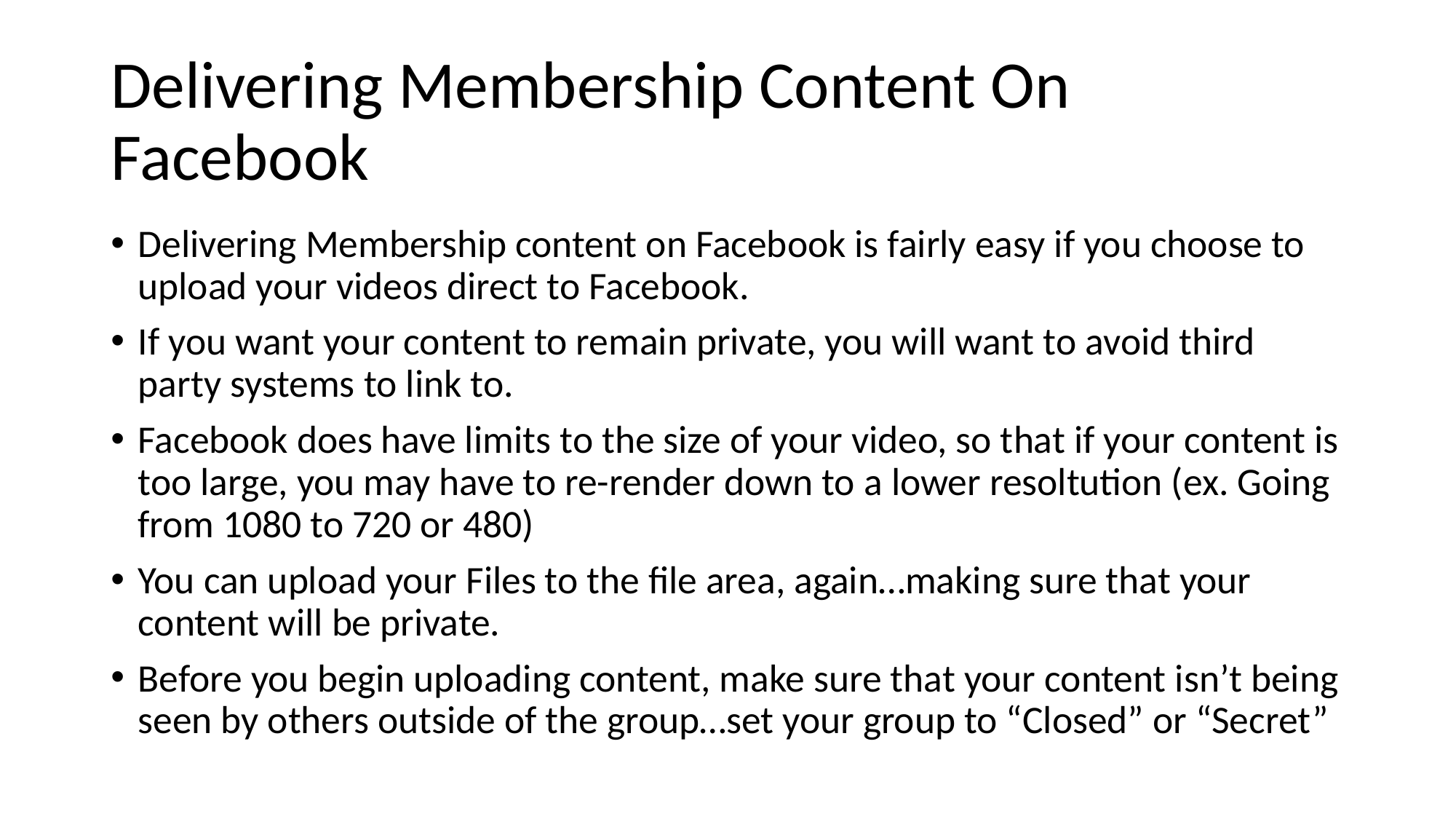

# Delivering Membership Content On Facebook
Delivering Membership content on Facebook is fairly easy if you choose to upload your videos direct to Facebook.
If you want your content to remain private, you will want to avoid third party systems to link to.
Facebook does have limits to the size of your video, so that if your content is too large, you may have to re-render down to a lower resoltution (ex. Going from 1080 to 720 or 480)
You can upload your Files to the file area, again…making sure that your content will be private.
Before you begin uploading content, make sure that your content isn’t being seen by others outside of the group…set your group to “Closed” or “Secret”